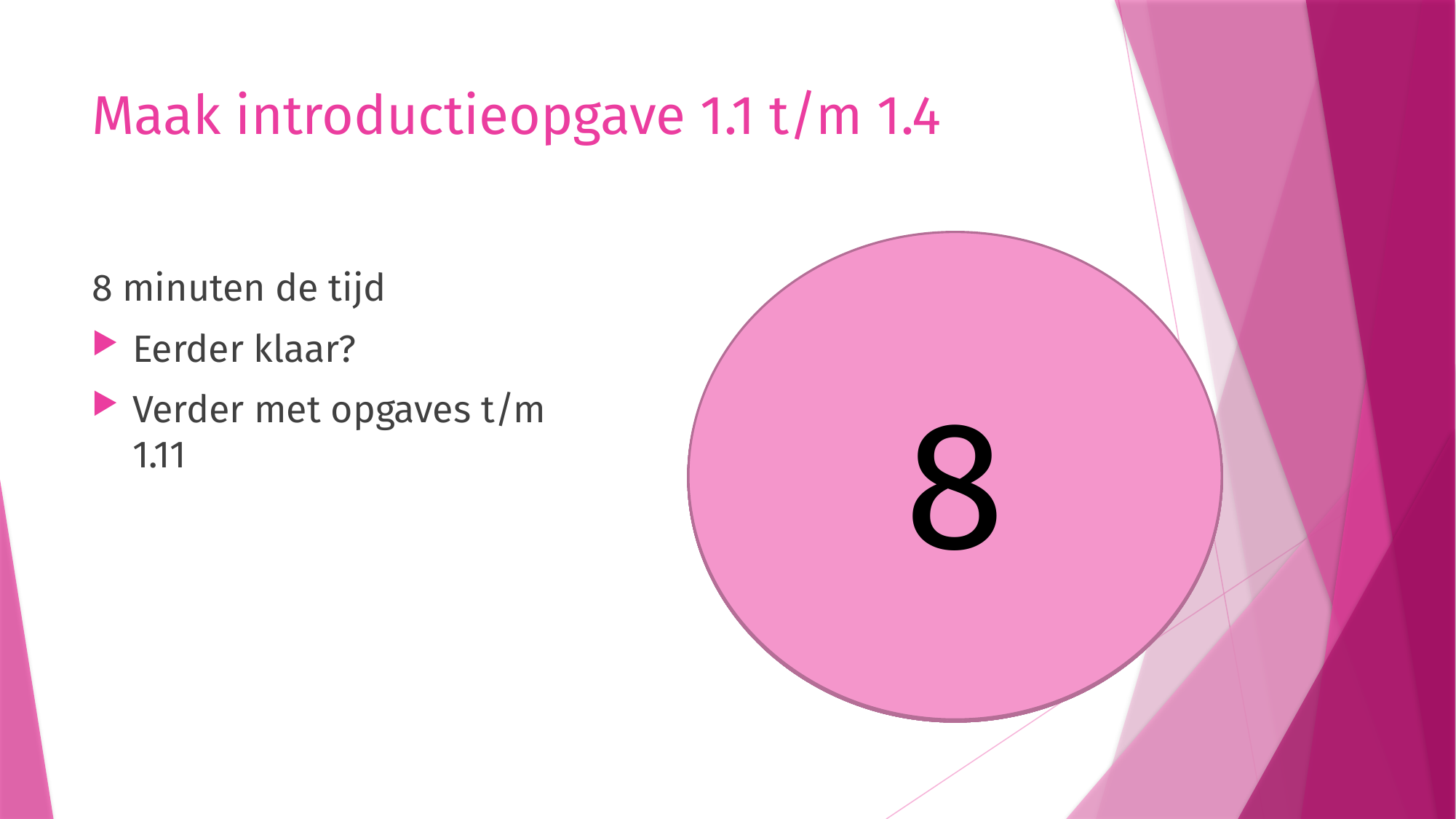

# Maak introductieopgave 1.1 t/m 1.4
8
5
6
7
4
3
1
2
8 minuten de tijd
Eerder klaar?
Verder met opgaves t/m 1.11